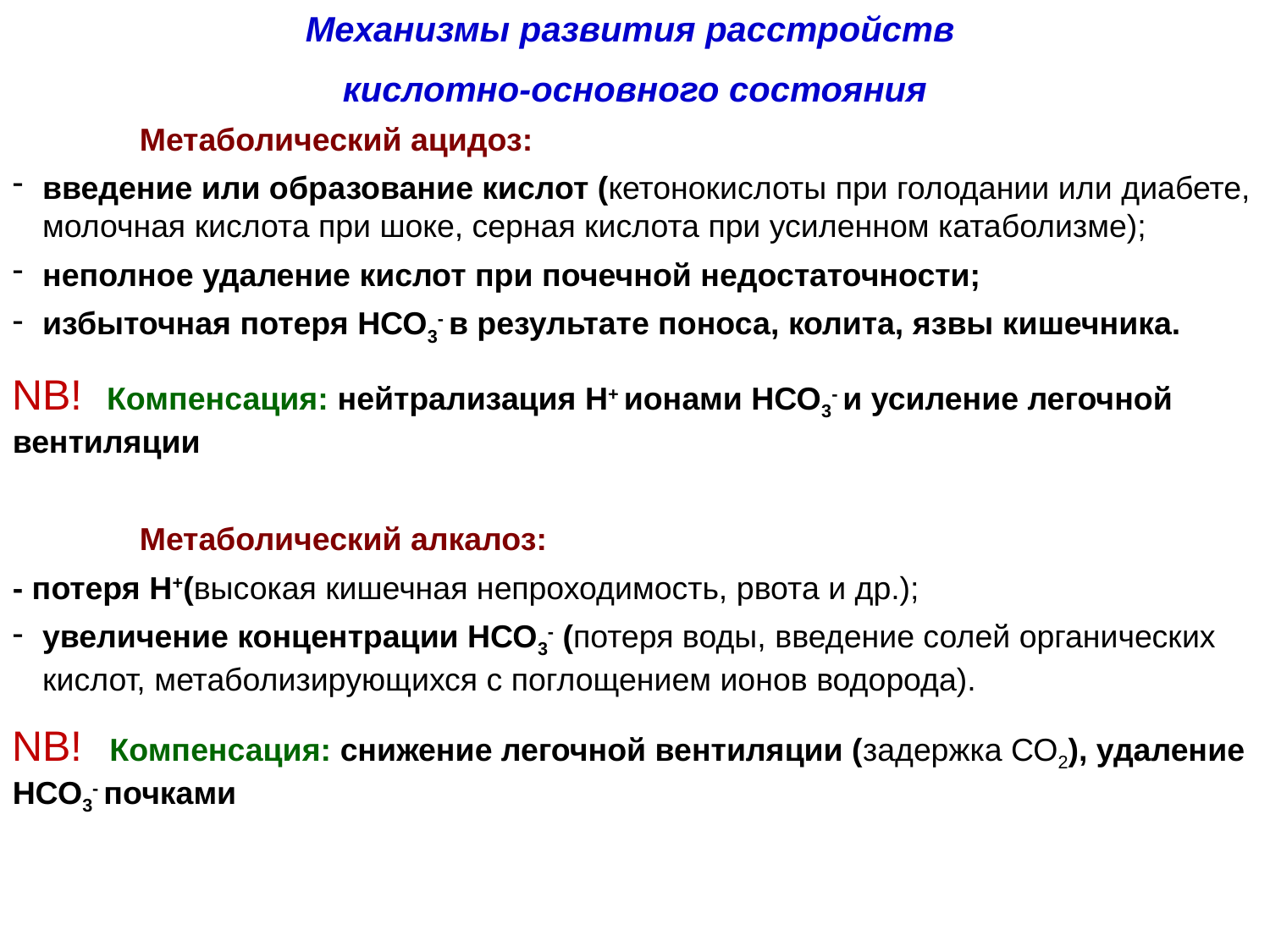

Механизмы развития расстройств
кислотно-основного состояния
	Метаболический ацидоз:
введение или образование кислот (кетонокислоты при голодании или диабете, молочная кислота при шоке, серная кислота при усиленном катаболизме);
неполное удаление кислот при почечной недостаточности;
избыточная потеря НСО3- в результате поноса, колита, язвы кишечника.
NB!  Компенсация: нейтрализация Н+ ионами НСО3- и усиление легочной вентиляции

	Метаболический алкалоз:
- потеря H+(высокая кишечная непроходимость, рвота и др.);
увеличение концентрации НСО3- (потеря воды, введение солей органических кислот, метаболизирующихся с поглощением ионов водорода).
NB!   Компенсация: снижение легочной вентиляции (задержка СО2), удаление НСО3- почками